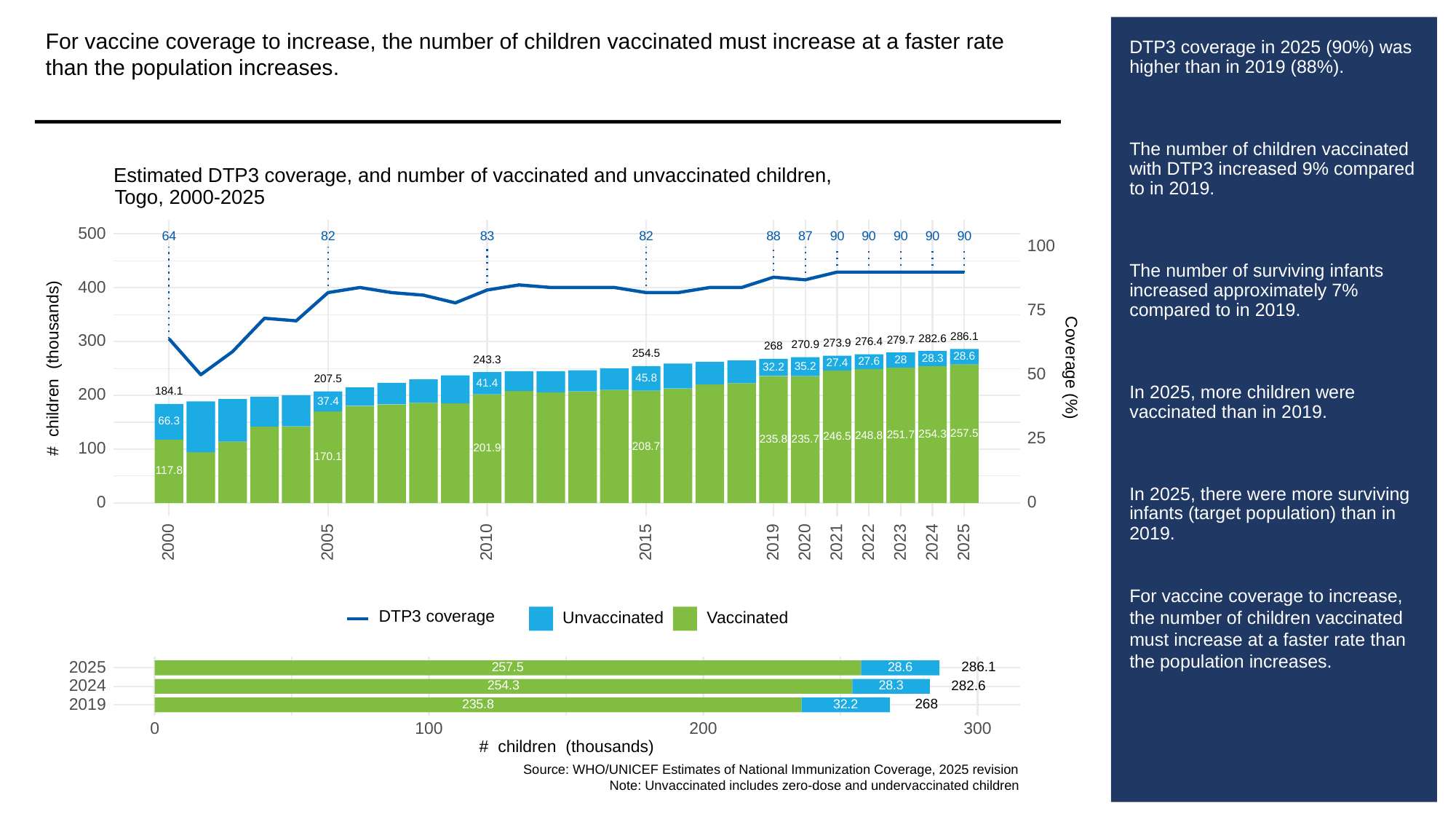

For vaccine coverage to increase, the number of children vaccinated must increase at a faster rate than the population increases.
# DTP3 coverage in 2025 (90%) was higher than in 2019 (88%).

The number of children vaccinated with DTP3 increased 9% compared to in 2019.

The number of surviving infants increased approximately 7% compared to in 2019.

In 2025, more children were vaccinated than in 2019.

In 2025, there were more surviving infants (target population) than in 2019.

For vaccine coverage to increase, the number of children vaccinated must increase at a faster rate than the population increases.

Estimated DTP3 coverage, and number of vaccinated and unvaccinated children,
Togo, 2000-2025

500
83
64
82
82
88
87
90
90
90
90
90

100

400

75

286.1
282.6
300
279.7
276.4
273.9
270.9

268

254.5

28.6

28.3

28
243.3

27.6

27.4

#  children  (thousands)
Coverage (%)

35.2
32.2

50

45.8
207.5

41.4

184.1

200

37.4

66.3

257.5
254.3
251.7
248.8
246.5
25
235.8
235.7

208.7
100
201.9

170.1
117.8

0
0

2023
2000
2005
2010
2015
2019
2020
2021
2022
2024
2025

DTP3 coverage
Unvaccinated
Vaccinated

2025
286.1
257.5
28.6

2024
282.6
254.3
28.3

2019
268
235.8
32.2

300
0
100
200
#  children  (thousands)
Source: WHO/UNICEF Estimates of National Immunization Coverage, 2025 revision
Note: Unvaccinated includes zero-dose and undervaccinated children